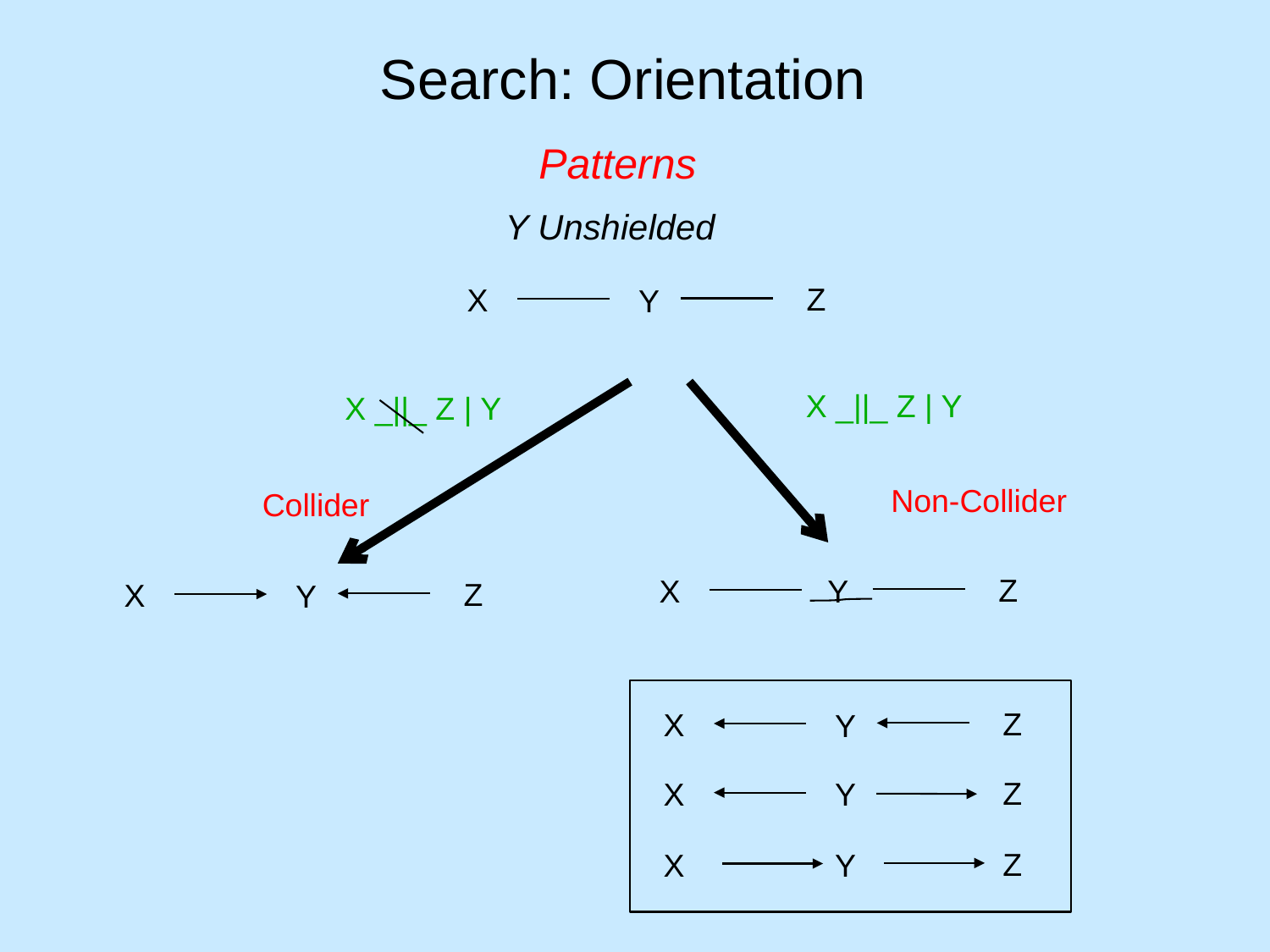

# Search: Orientation
Patterns
Y Unshielded
Z
X
Y
X _||_ Z | Y
X _||_ Z | Y
Non-Collider
Collider
Z
X
Y
Z
X
Y

Z
X
Y
Z
X
Y
Z
X
Y